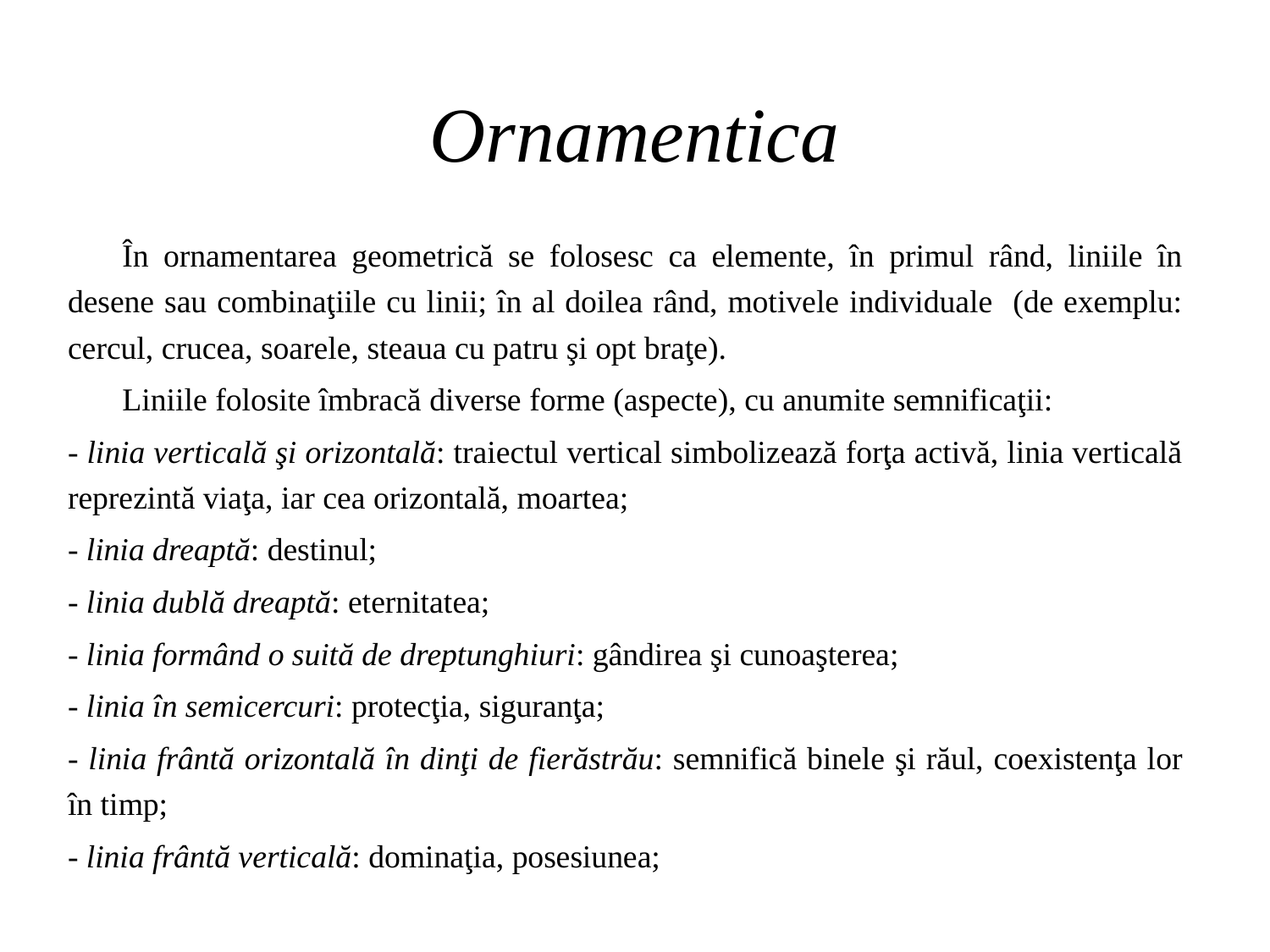

# Ornamentica

	În ornamentarea geometrică se folosesc ca elemente, în primul rând, liniile în desene sau combinaţiile cu linii; în al doilea rând, motivele individuale  (de exemplu: cercul, crucea, soarele, steaua cu patru şi opt braţe).
	Liniile folosite îmbracă diverse forme (aspecte), cu anumite semnificaţii:
- linia verticală şi orizontală: traiectul vertical simbolizează forţa activă, linia verticală reprezintă viaţa, iar cea orizontală, moartea;
- linia dreaptă: destinul;
- linia dublă dreaptă: eternitatea;
- linia formând o suită de dreptunghiuri: gândirea şi cunoaşterea;
- linia în semicercuri: protecţia, siguranţa;
- linia frântă orizontală în dinţi de fierăstrău: semnifică binele şi răul, coexistenţa lor în timp;
- linia frântă verticală: dominaţia, posesiunea;